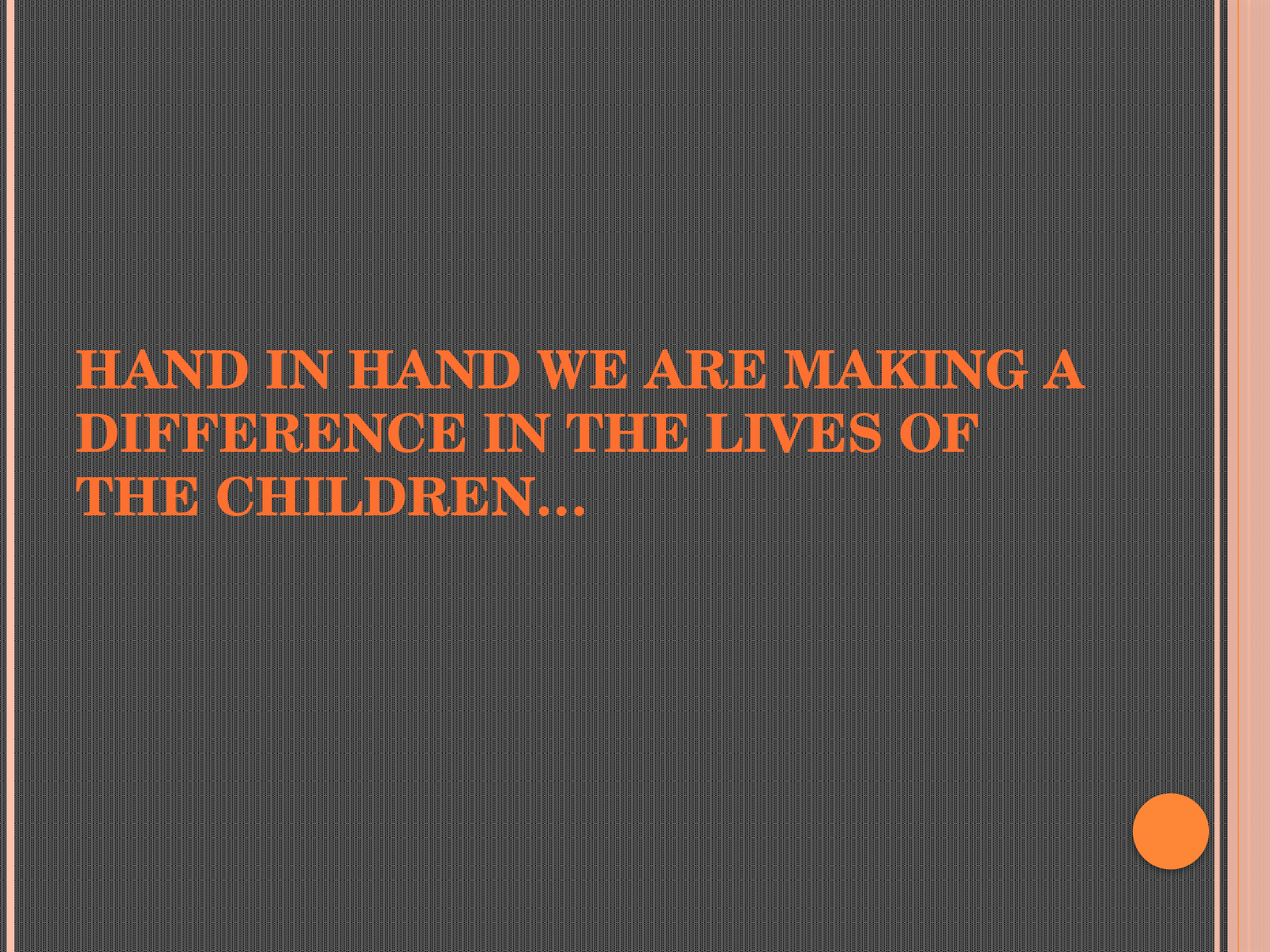

# Hand in hand we are making a difference in the lives of the children…